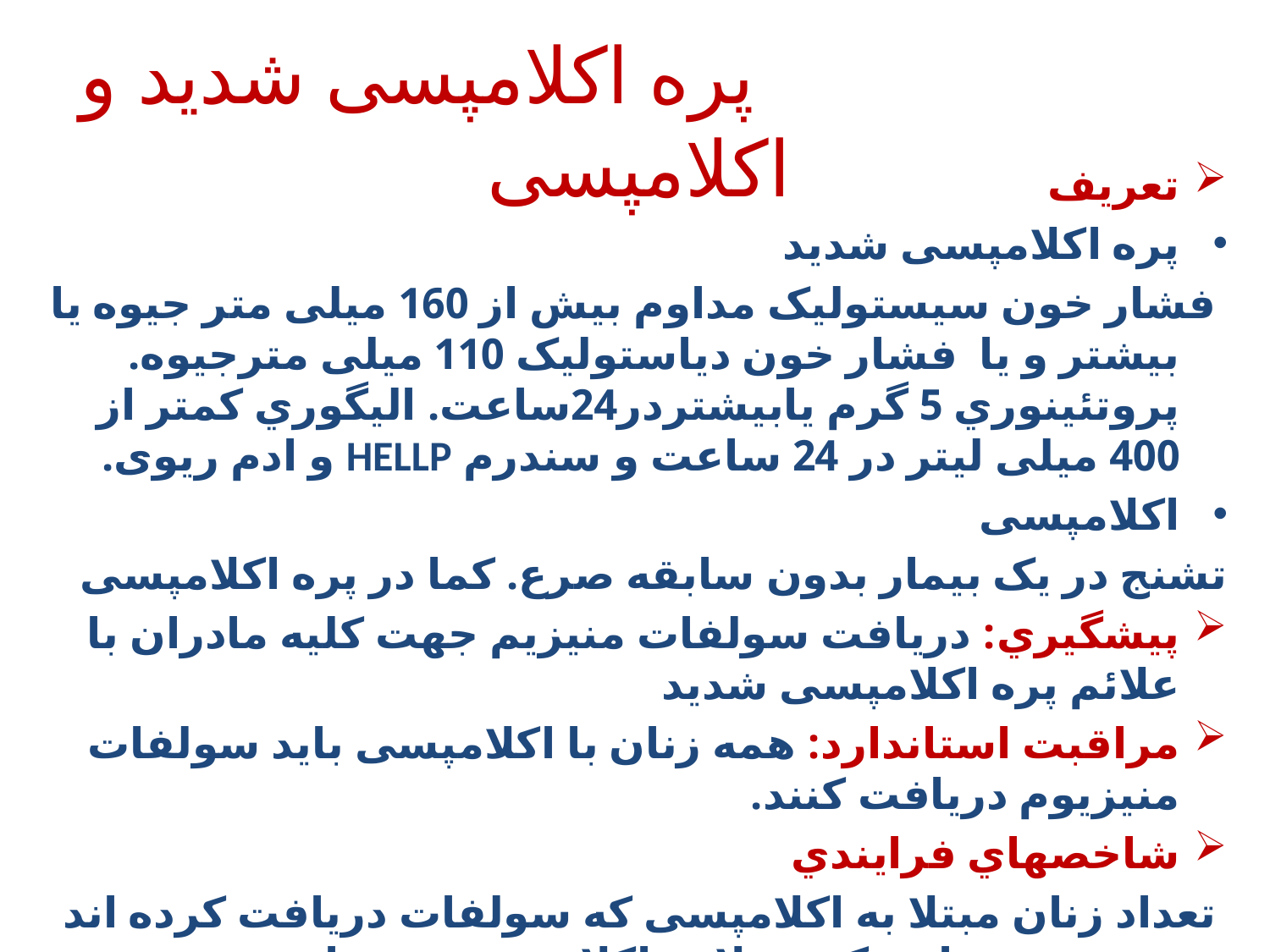

# پره اکلامپسی شدید و اکلامپسی
تعریف
پره اکلامپسی شدید
 فشار خون سیستولیک مداوم بیش از 160 میلی متر جیوه یا بیشتر و یا  فشار خون دیاستولیک 110 میلی مترجیوه. پروتئینوري 5 گرم یابیشتردر24ساعت. الیگوري کمتر از 400 میلی لیتر در 24 ساعت و سندرم HELLP و ادم ریوی.
اکلامپسی
تشنج در یک بیمار بدون سابقه صرع. کما در پره اکلامپسی
پیشگیري: دریافت سولفات منیزیم جهت کلیه مادران با علائم پره اکلامپسی شدید
مراقبت استاندارد: همه زنان با اکلامپسی باید سولفات منیزیوم دریافت کنند.
شاخصهاي فرایندي
 تعداد زنان مبتلا به اکلامپسی که سولفات دریافت کرده اند نسبت به زنانی که مبتلا به اکلامپسی بوده اند.